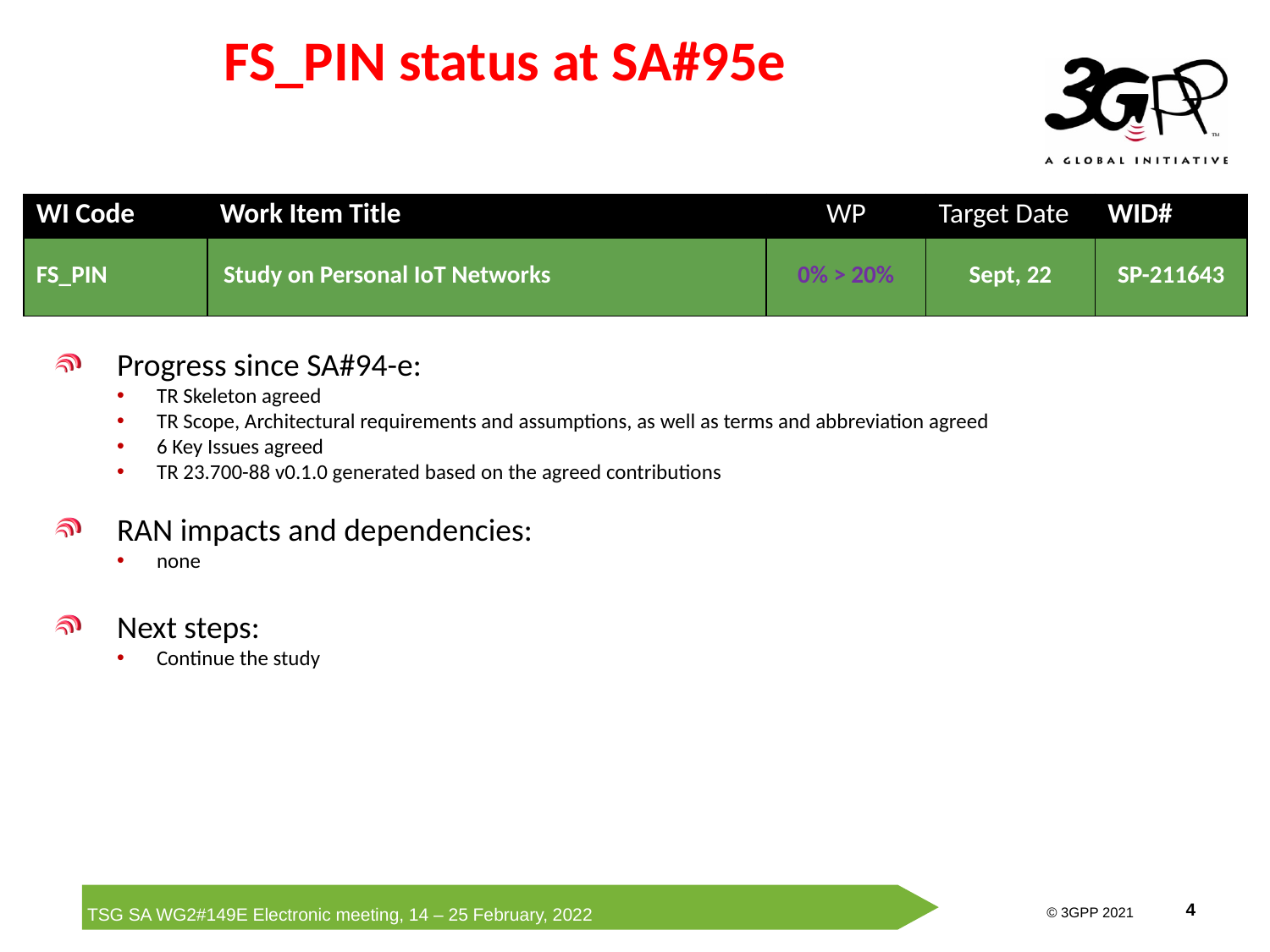

# FS_PIN status at SA#95e
| WI Code | Work Item Title | WP | Target Date | WID# |
| --- | --- | --- | --- | --- |
| FS\_PIN | Study on Personal IoT Networks | 0% > 20% | Sept, 22 | SP-211643 |
Progress since SA#94-e:
TR Skeleton agreed
TR Scope, Architectural requirements and assumptions, as well as terms and abbreviation agreed
6 Key Issues agreed
TR 23.700-88 v0.1.0 generated based on the agreed contributions

RAN impacts and dependencies:
none

Next steps:
Continue the study